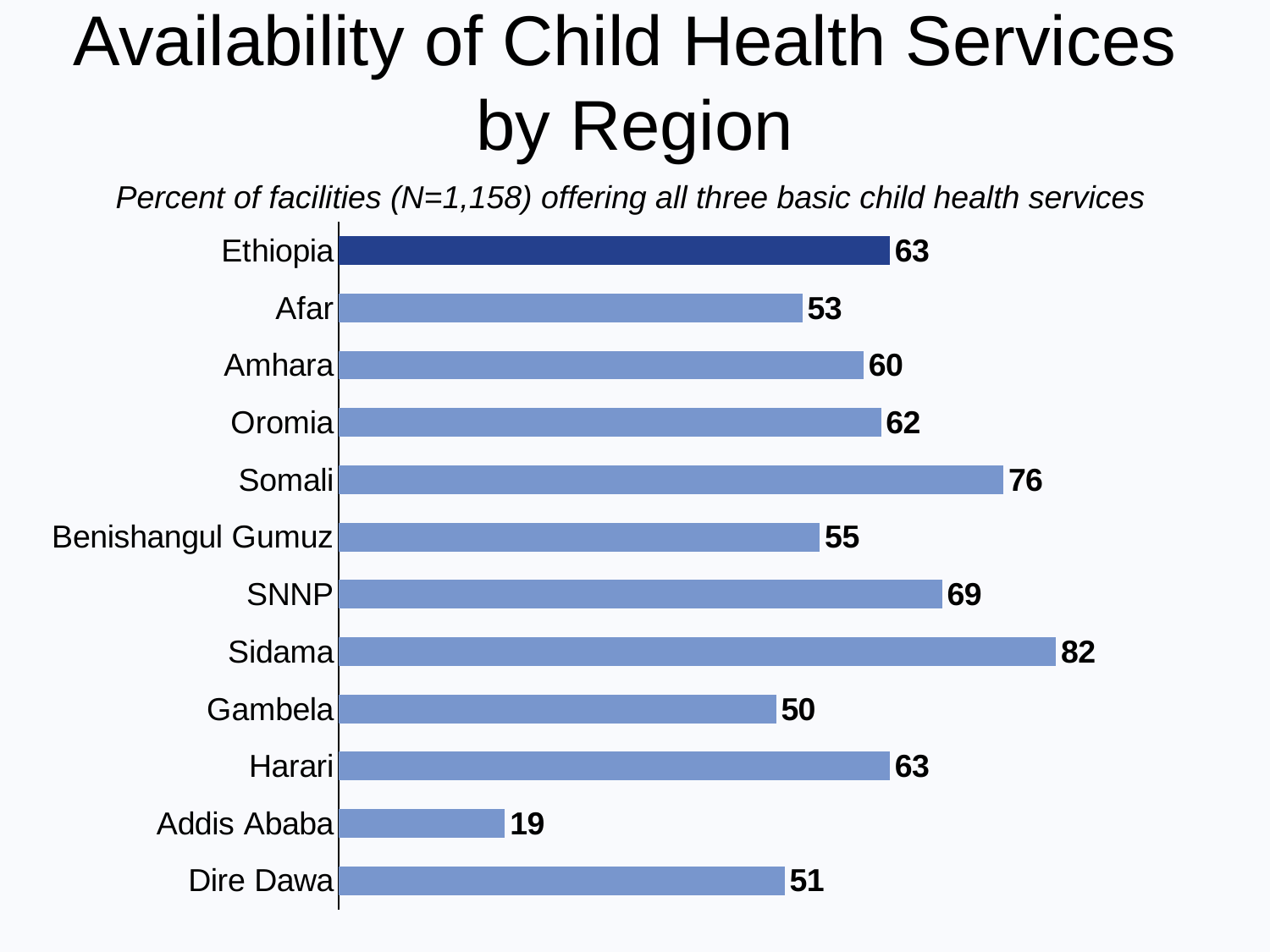

Availability of Child Health Services
by Region
Percent of facilities (N=1,158) offering all three basic child health services

### Chart

| Category | All basic client services |
|---|---|
| Ethiopia | 63.0 |
| Afar | 53.0 |
| Amhara | 60.0 |
| Oromia | 62.0 |
| Somali | 76.0 |
| Benishangul Gumuz | 55.0 |
| SNNP | 69.0 |
| Sidama | 82.0 |
| Gambela | 50.0 |
| Harari | 63.0 |
| Addis Ababa | 19.0 |
| Dire Dawa | 51.0 |